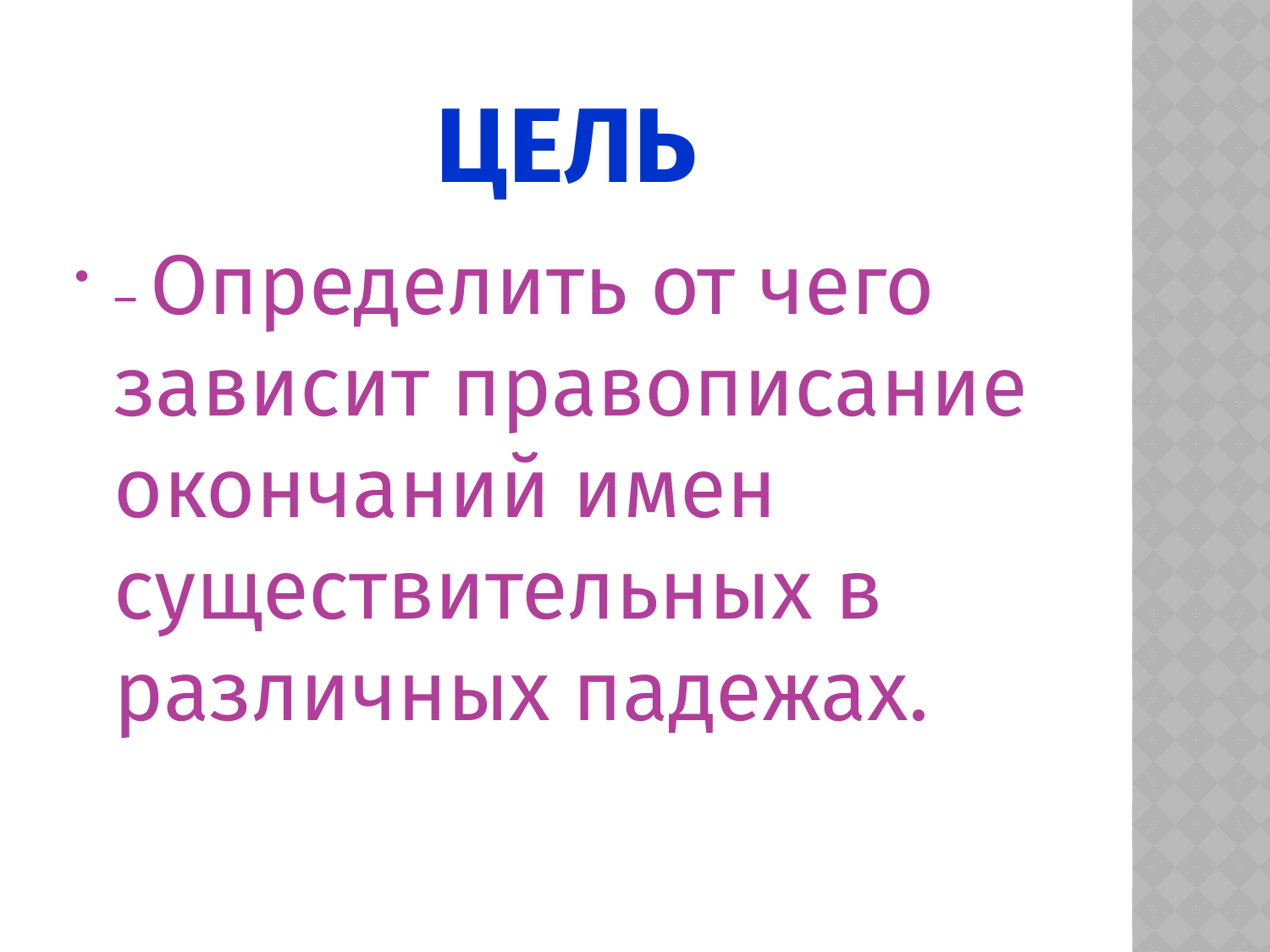

# ЦЕЛЬ
– Определить от чего зависит правописание окончаний имен существительных в различных падежах.